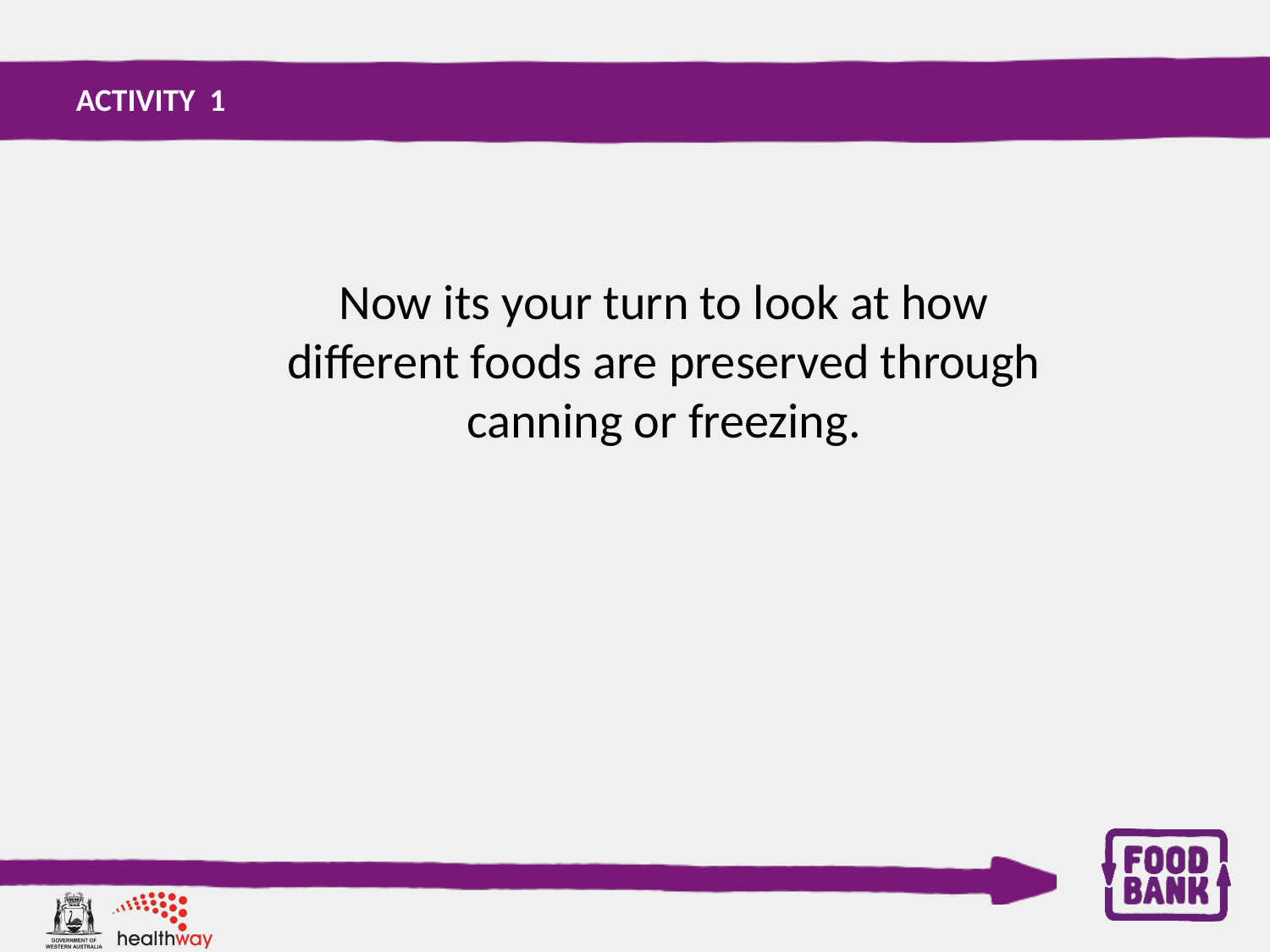

activity  1
Now its your turn to look at how different foods are preserved through canning or freezing.